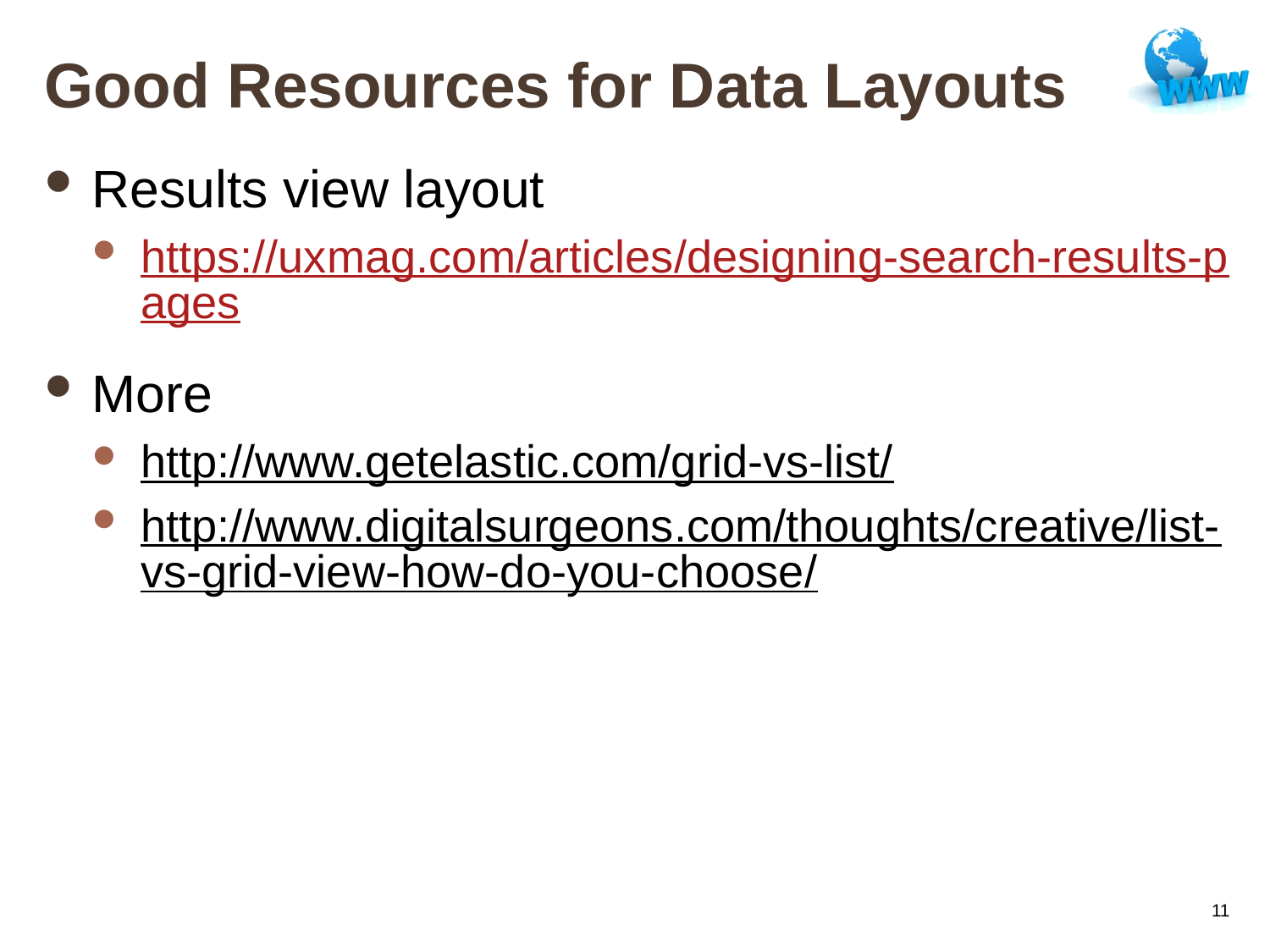

# Good Resources for Data Layouts
Results view layout
https://uxmag.com/articles/designing-search-results-pages
More
http://www.getelastic.com/grid-vs-list/
http://www.digitalsurgeons.com/thoughts/creative/list-vs-grid-view-how-do-you-choose/

11